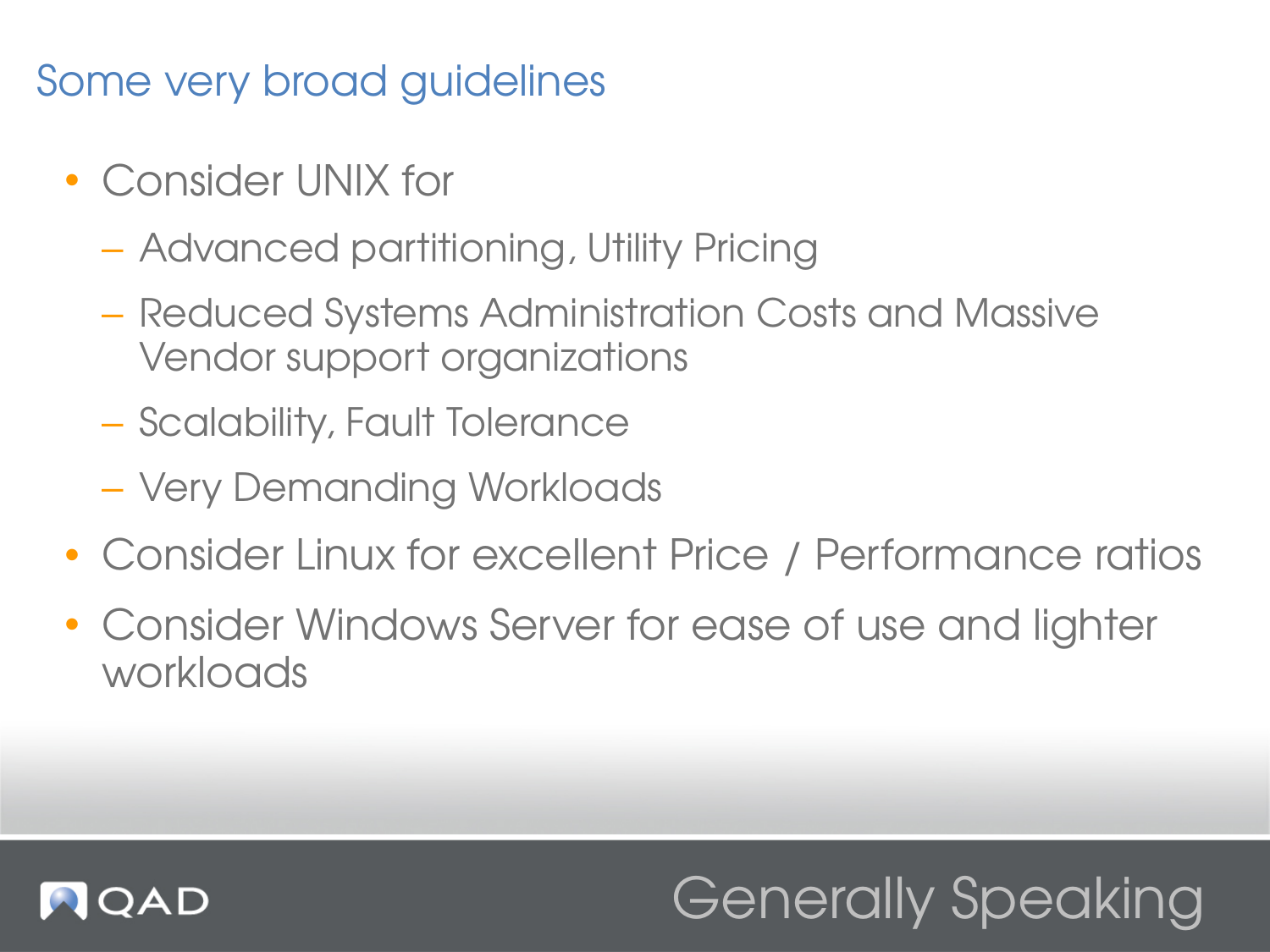

Some very broad guidelines
Consider UNIX for
Advanced partitioning, Utility Pricing
Reduced Systems Administration Costs and Massive Vendor support organizations
Scalability, Fault Tolerance
Very Demanding Workloads
Consider Linux for excellent Price / Performance ratios
Consider Windows Server for ease of use and lighter workloads

# Generally Speaking